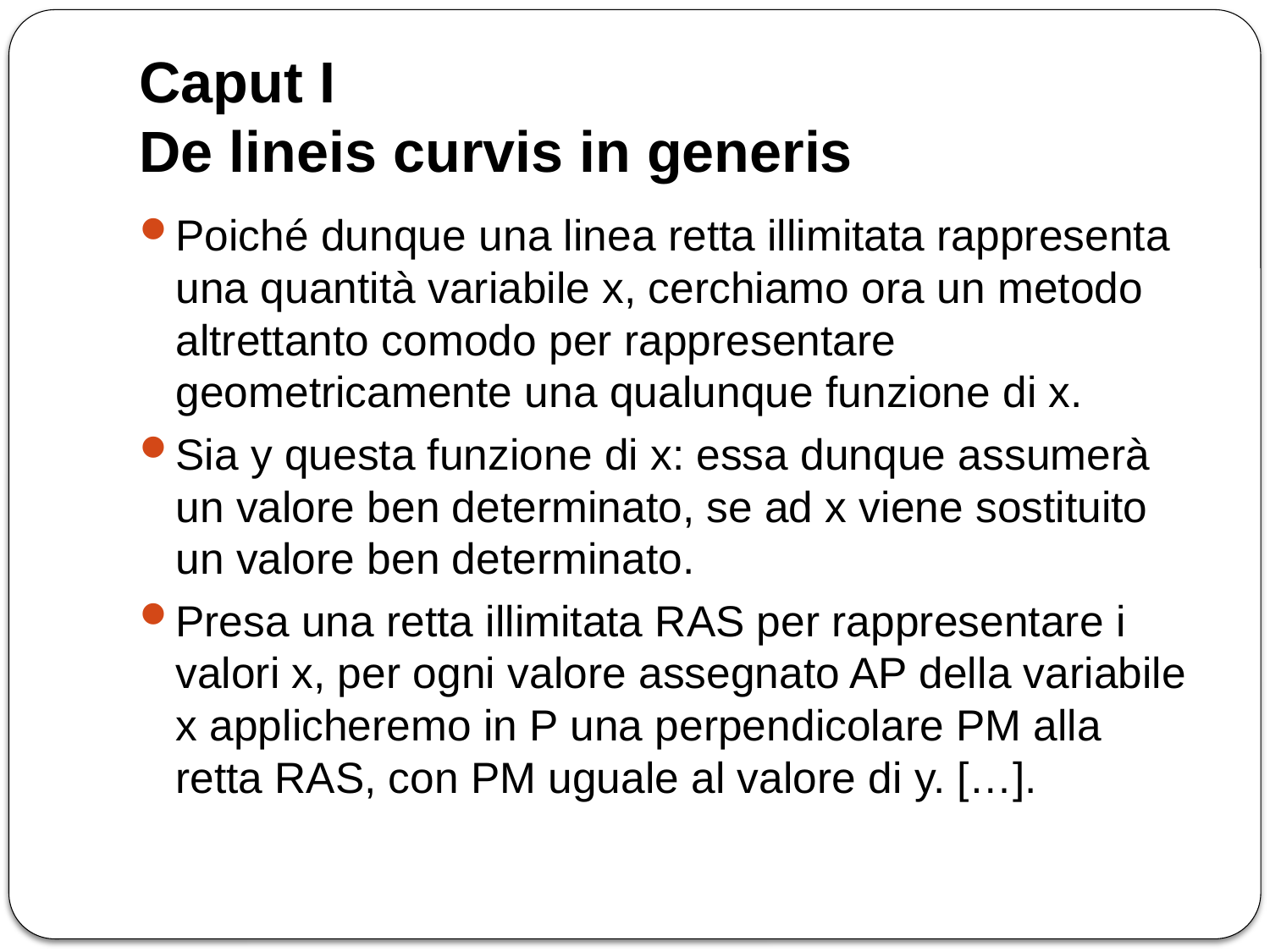

# Caput I De lineis curvis in generis
Poiché dunque una linea retta illimitata rappresenta una quantità variabile x, cerchiamo ora un metodo altrettanto comodo per rappresentare geometricamente una qualunque funzione di x.
Sia y questa funzione di x: essa dunque assumerà un valore ben determinato, se ad x viene sostituito un valore ben determinato.
Presa una retta illimitata RAS per rappresentare i valori x, per ogni valore assegnato AP della variabile x applicheremo in P una perpendicolare PM alla retta RAS, con PM uguale al valore di y. […].